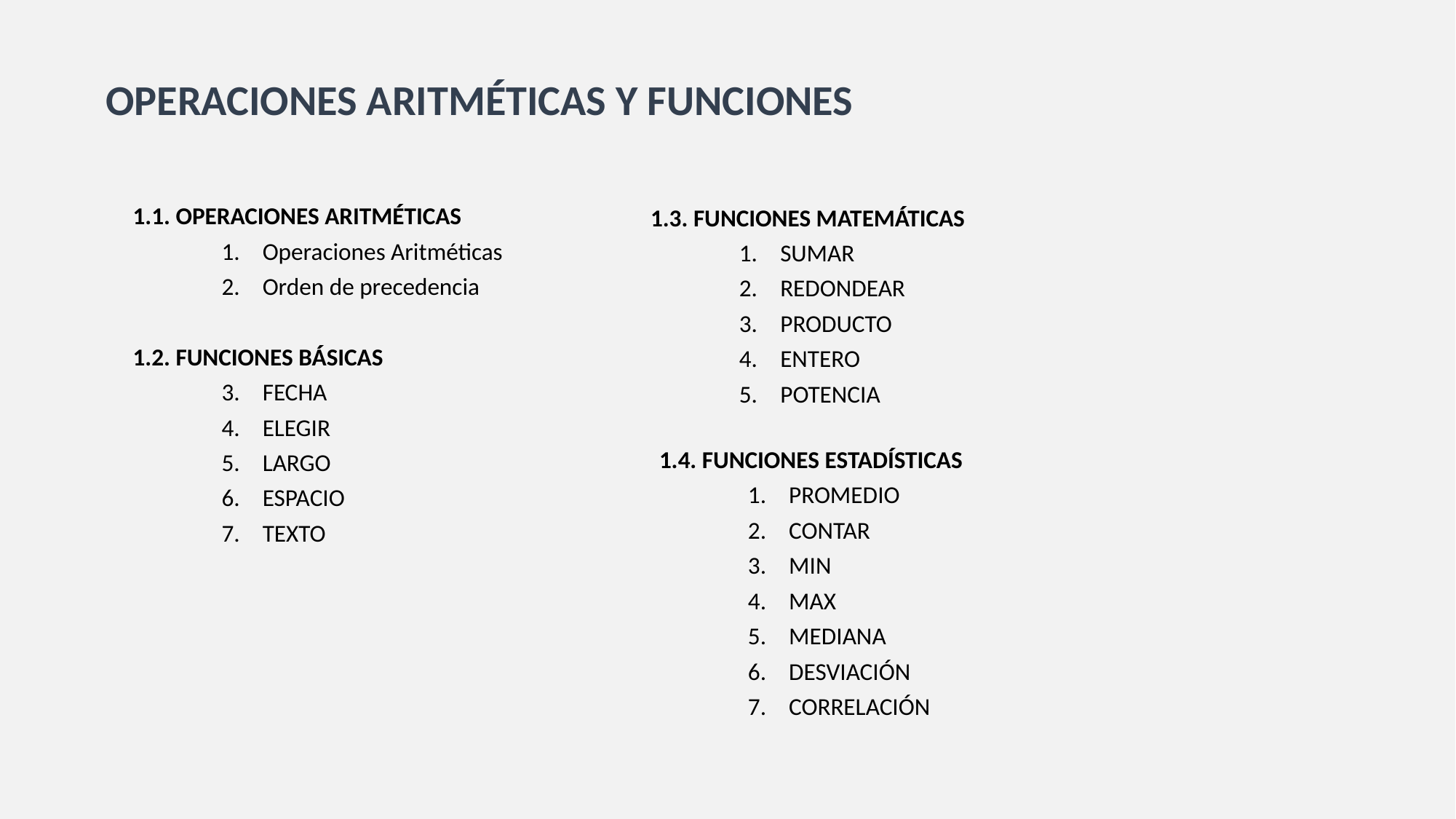

OPERACIONES ARITMÉTICAS Y FUNCIONES

1.1. OPERACIONES ARITMÉTICAS
Operaciones Aritméticas
Orden de precedencia

1.2. FUNCIONES BÁSICAS
FECHA
ELEGIR
LARGO
ESPACIO
TEXTO

1.3. FUNCIONES MATEMÁTICAS
SUMAR
REDONDEAR
PRODUCTO
ENTERO
POTENCIA

1.4. FUNCIONES ESTADÍSTICAS
PROMEDIO
CONTAR
MIN
MAX
MEDIANA
DESVIACIÓN
CORRELACIÓN